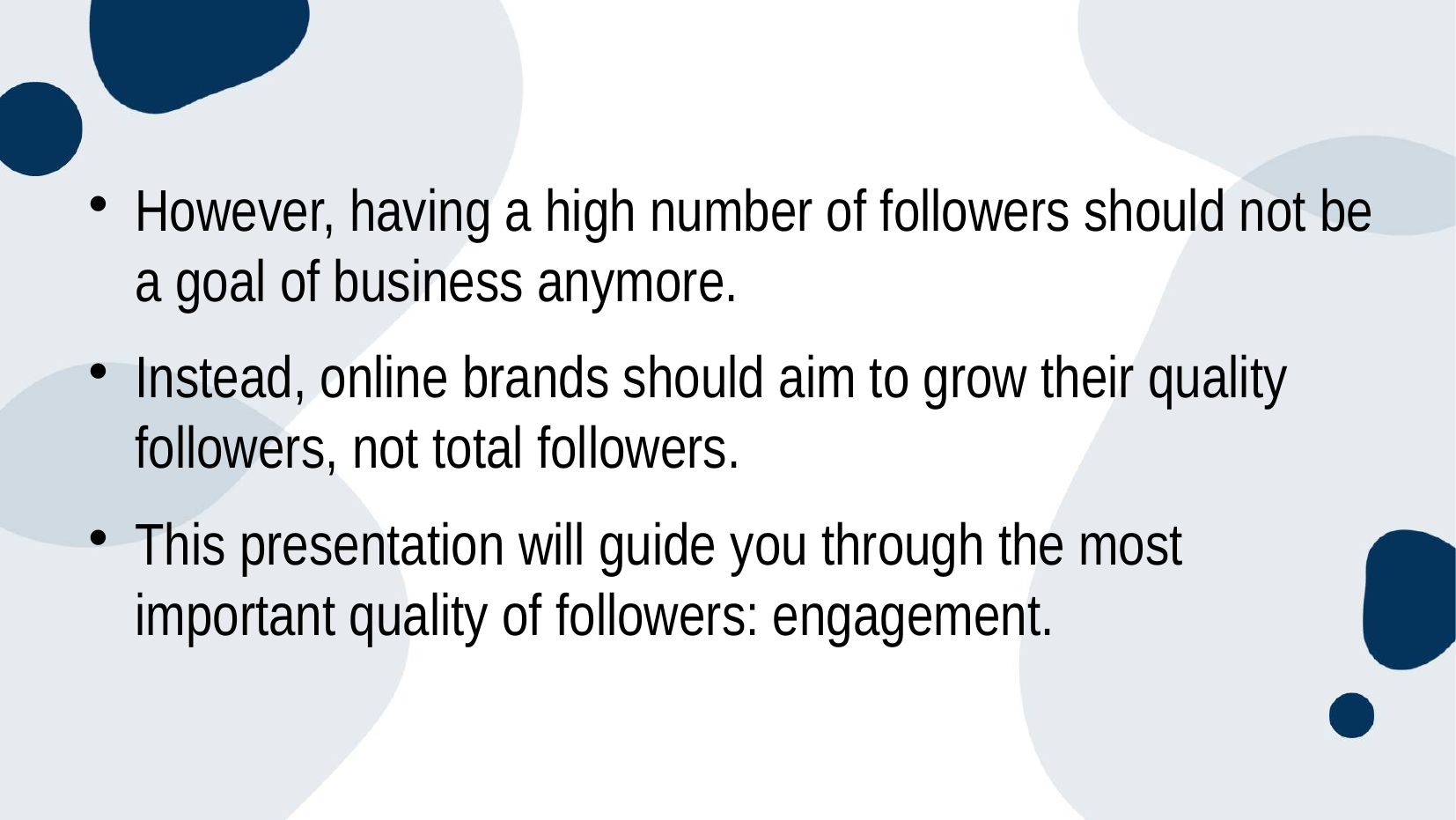

However, having a high number of followers should not be a goal of business anymore.
Instead, online brands should aim to grow their quality followers, not total followers.
This presentation will guide you through the most important quality of followers: engagement.